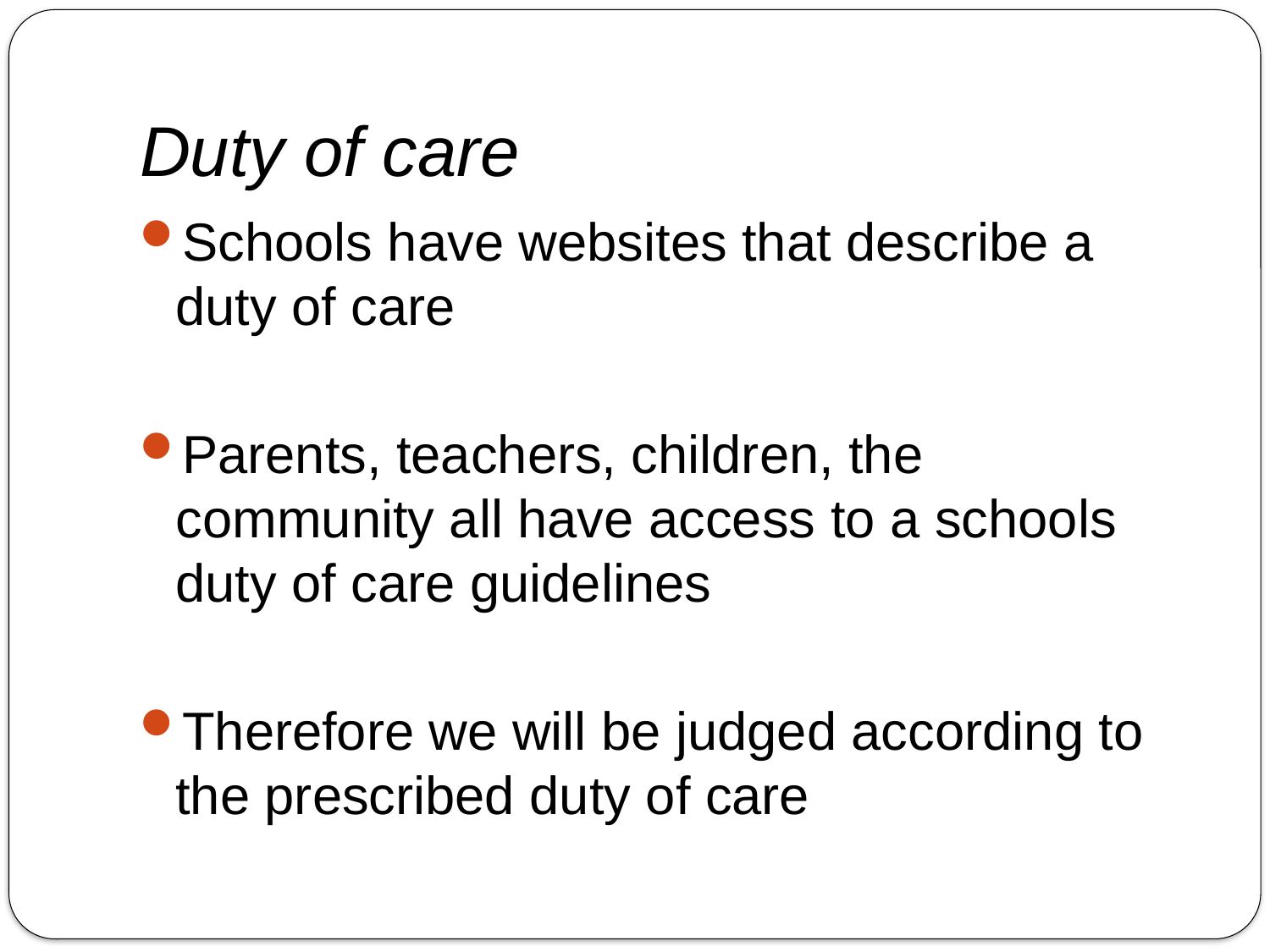

# Duty of care
Schools have websites that describe a duty of care

Parents, teachers, children, the community all have access to a schools duty of care guidelines

Therefore we will be judged according to the prescribed duty of care